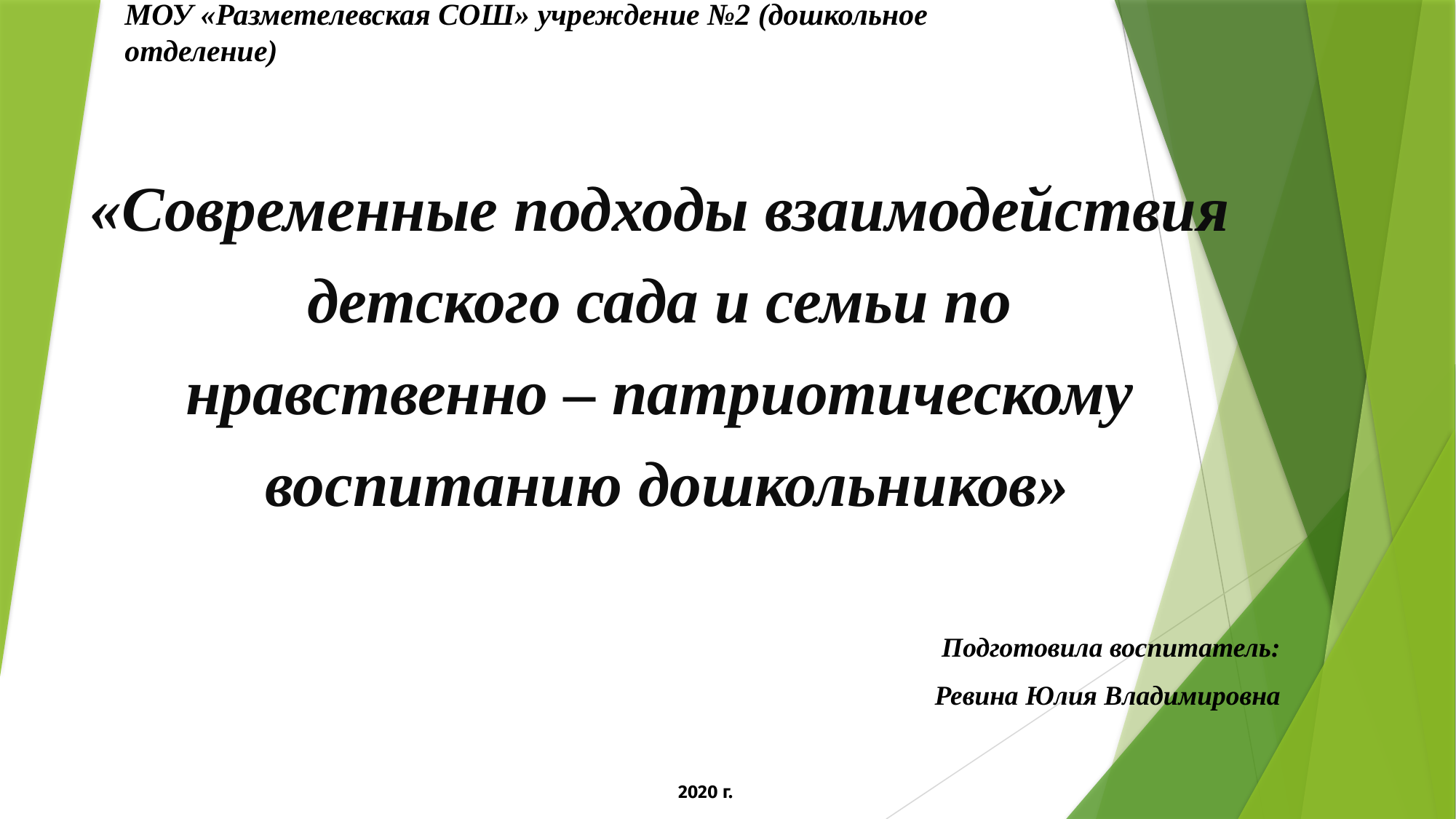

# МОУ «Разметелевская СОШ» учреждение №2 (дошкольное отделение)
«Современные подходы взаимодействия
детского сада и семьи по
нравственно – патриотическому
воспитанию дошкольников»

                    Подготовила воспитатель:
                    Ревина Юлия Владимировна
2020 г.